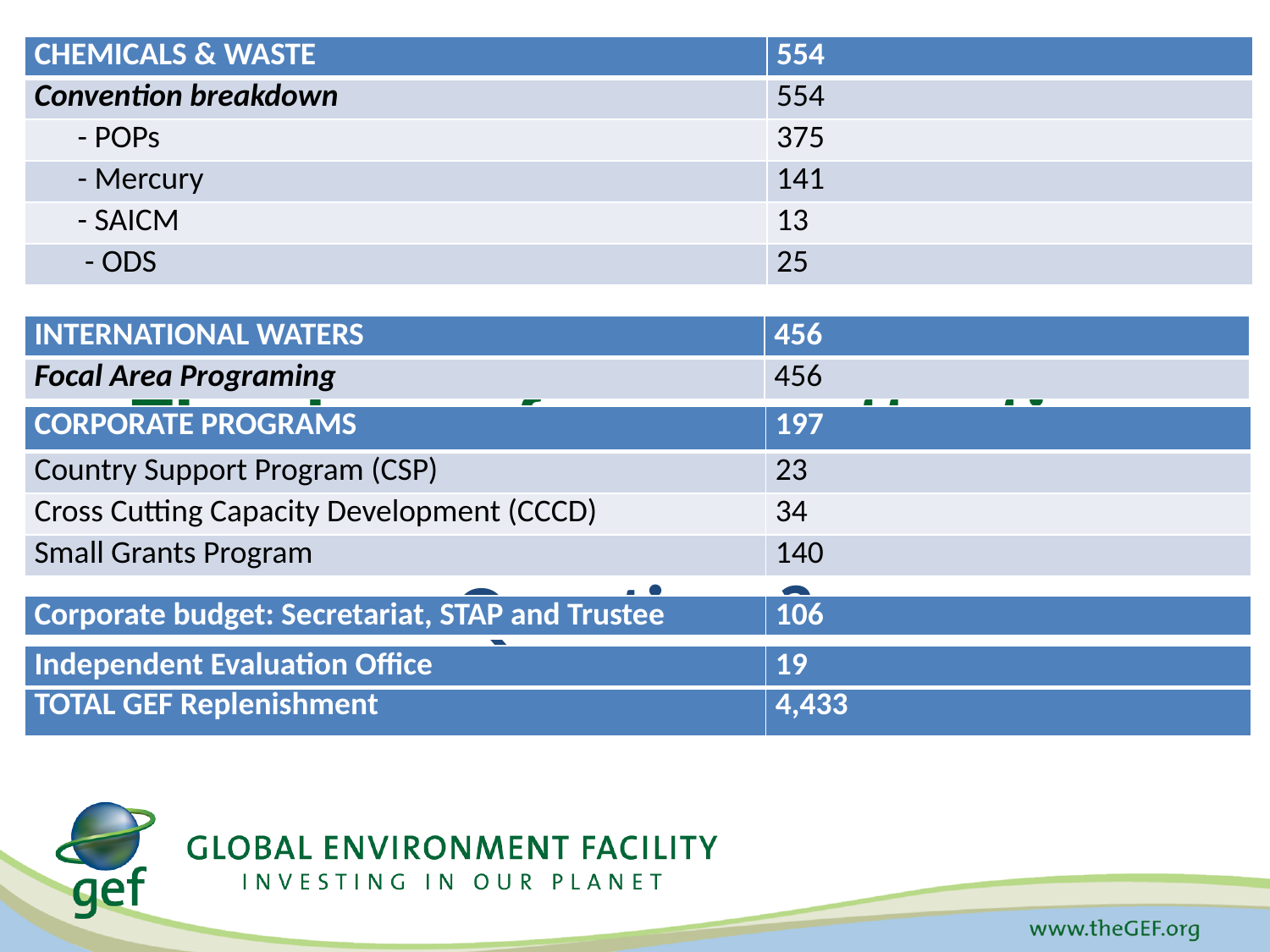

| CHEMICALS & WASTE | 554 |
| --- | --- |
| Convention breakdown | 554 |
| - POPs | 375 |
| - Mercury | 141 |
| - SAICM | 13 |
| - ODS | 25 |
| INTERNATIONAL WATERS | 456 |
| --- | --- |
| Focal Area Programing | 456 |
| CORPORATE PROGRAMS | 197 |
| --- | --- |
| Country Support Program (CSP) | 23 |
| Cross Cutting Capacity Development (CCCD) | 34 |
| Small Grants Program | 140 |
| Corporate budget: Secretariat, STAP and Trustee | 106 |
| --- | --- |
| Independent Evaluation Office | 19 |
| --- | --- |
| TOTAL GEF Replenishment | 4,433 |
| --- | --- |